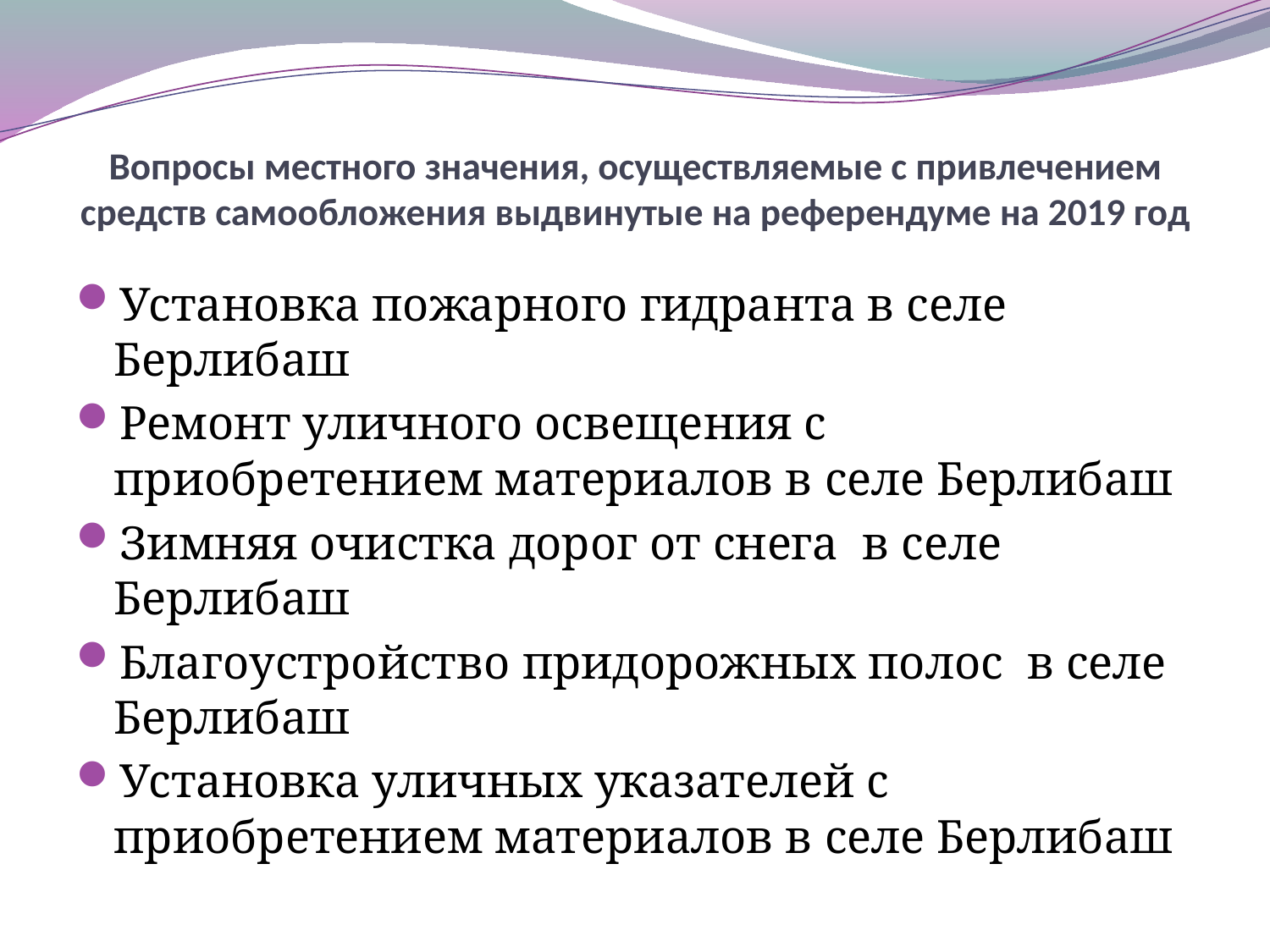

# Вопросы местного значения, осуществляемые с привлечением средств самообложения выдвинутые на референдуме на 2019 год
Установка пожарного гидранта в селе Берлибаш
Ремонт уличного освещения с приобретением материалов в селе Берлибаш
Зимняя очистка дорог от снега  в селе Берлибаш
Благоустройство придорожных полос  в селе Берлибаш
Установка уличных указателей с приобретением материалов в селе Берлибаш